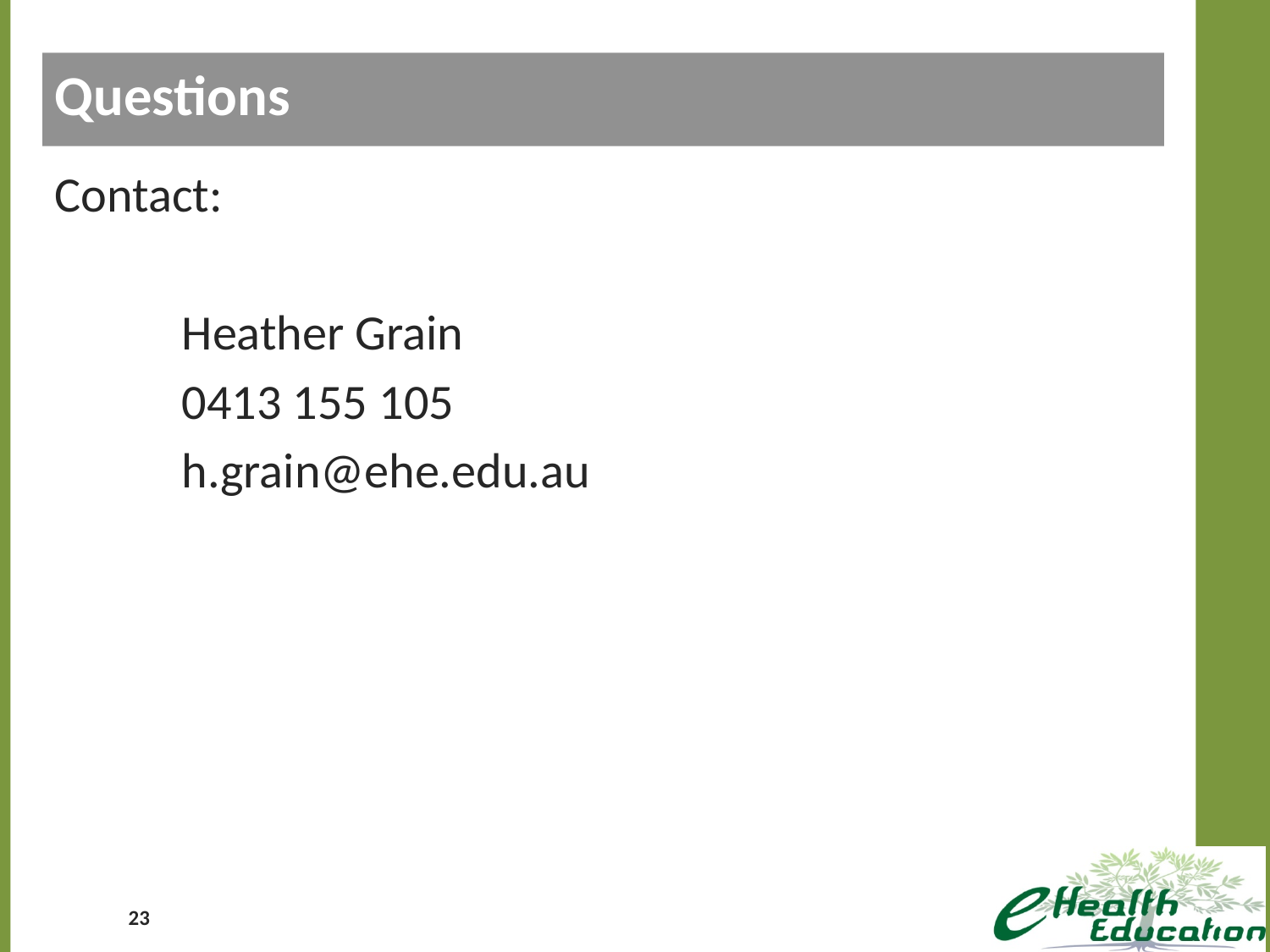

Questions
#
Contact:

	Heather Grain
	0413 155 105
	h.grain@ehe.edu.au
23